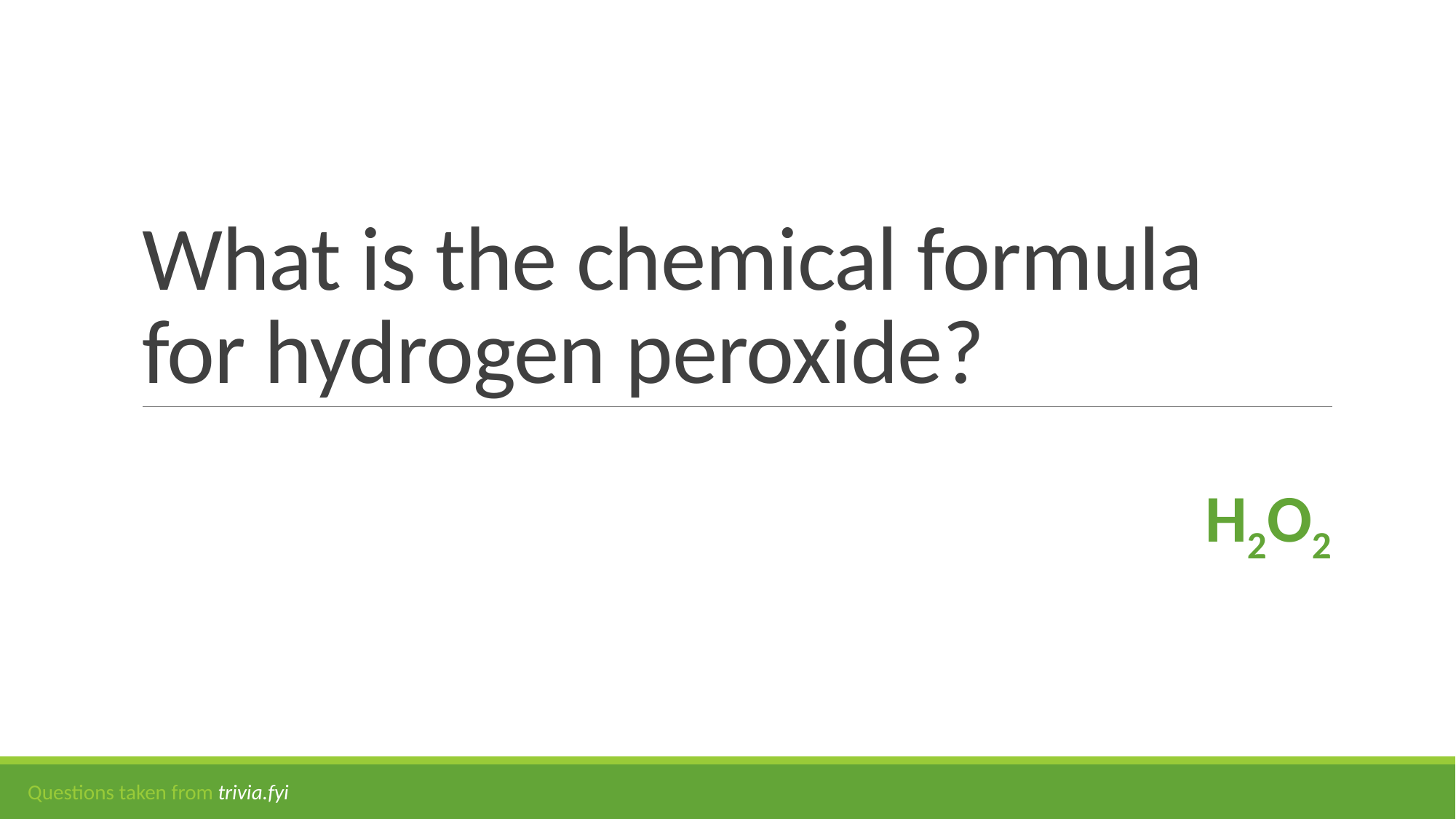

# What is the chemical formula for hydrogen peroxide?
H2O2